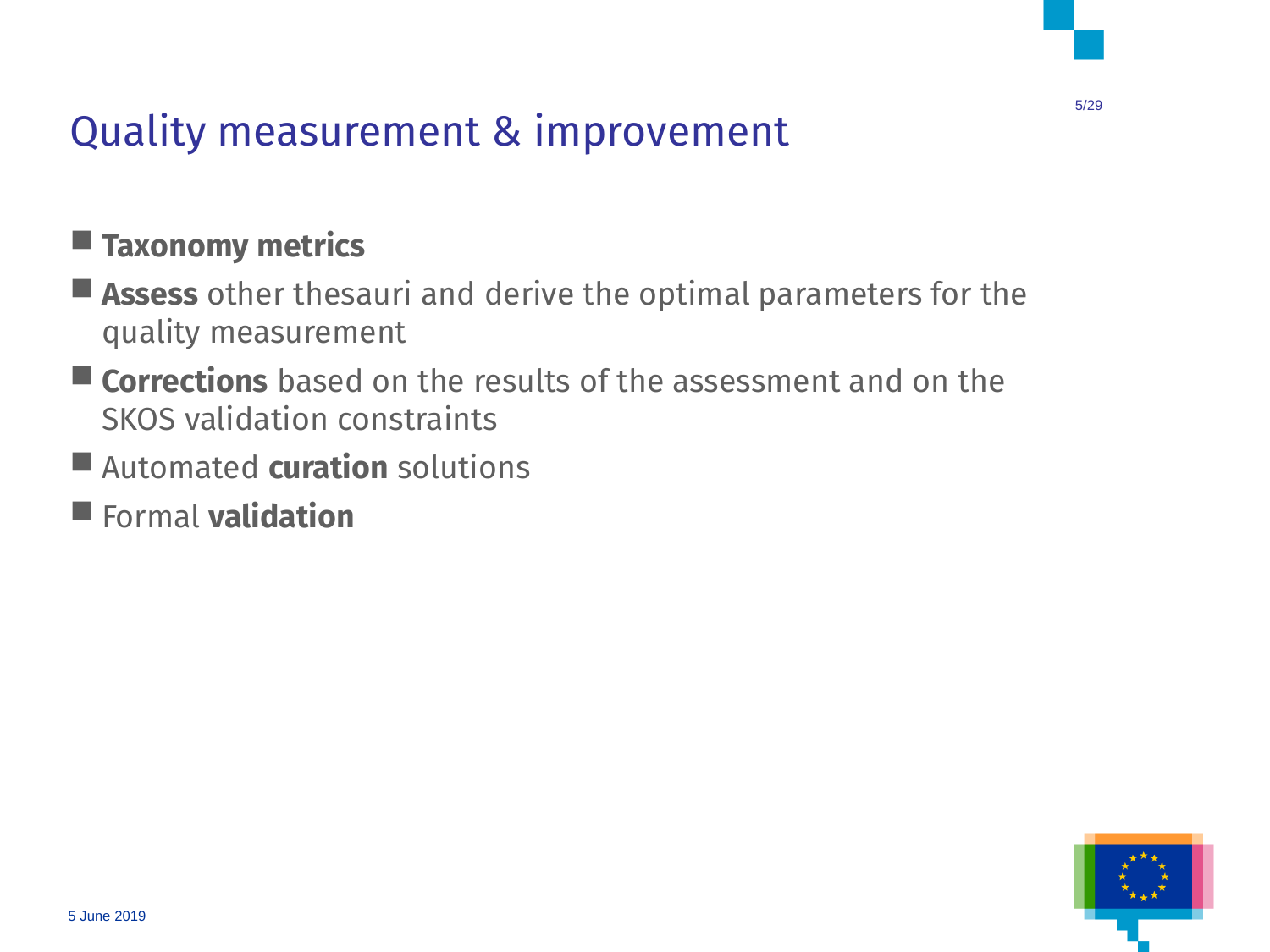

5/29
# Quality measurement & improvement
Taxonomy metrics
Assess other thesauri and derive the optimal parameters for the quality measurement
Corrections based on the results of the assessment and on the SKOS validation constraints
Automated curation solutions
Formal validation
5 June 2019